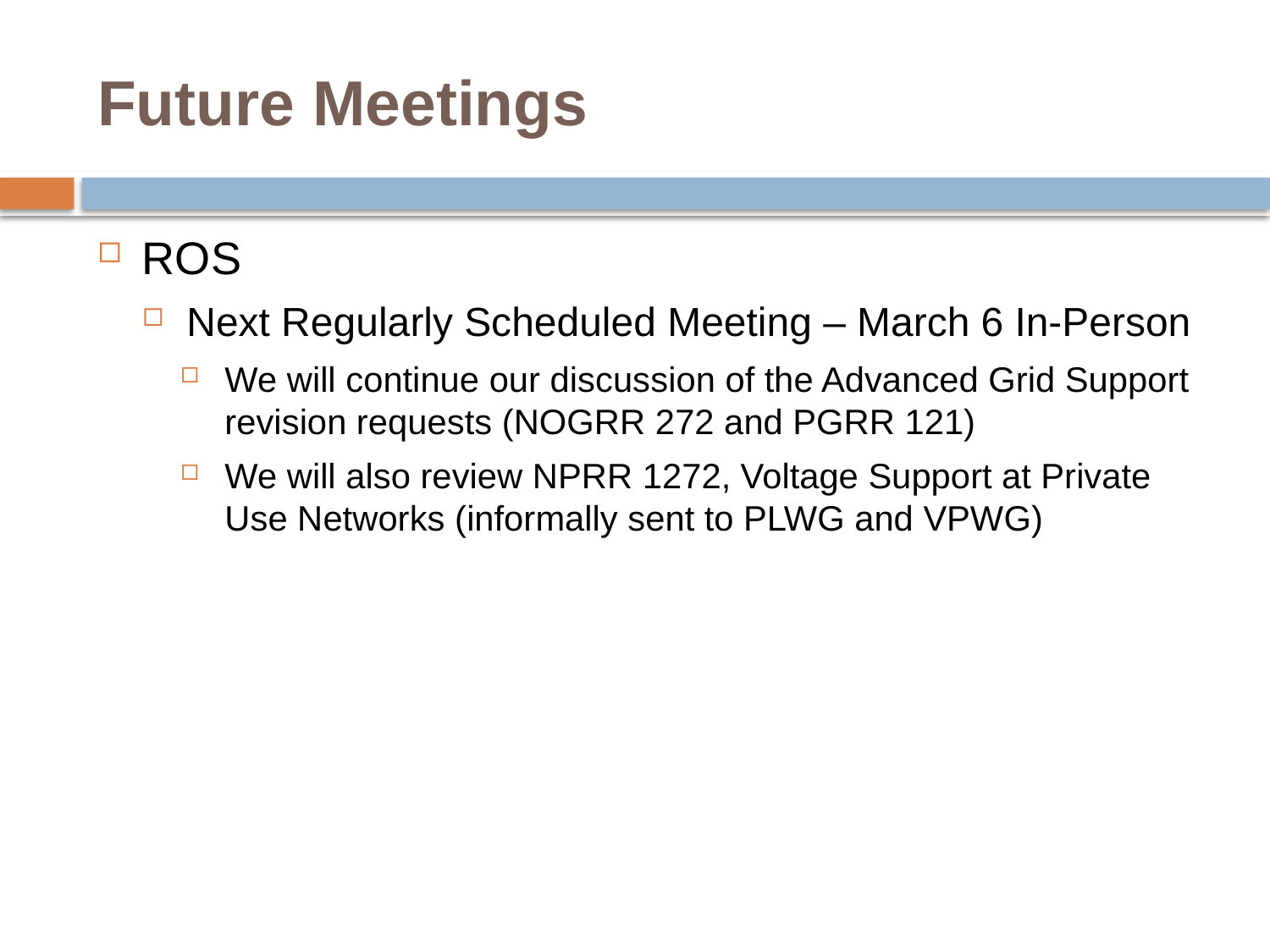

# Future Meetings
ROS
Next Regularly Scheduled Meeting – March 6 In-Person
We will continue our discussion of the Advanced Grid Support revision requests (NOGRR 272 and PGRR 121)
We will also review NPRR 1272, Voltage Support at Private Use Networks (informally sent to PLWG and VPWG)